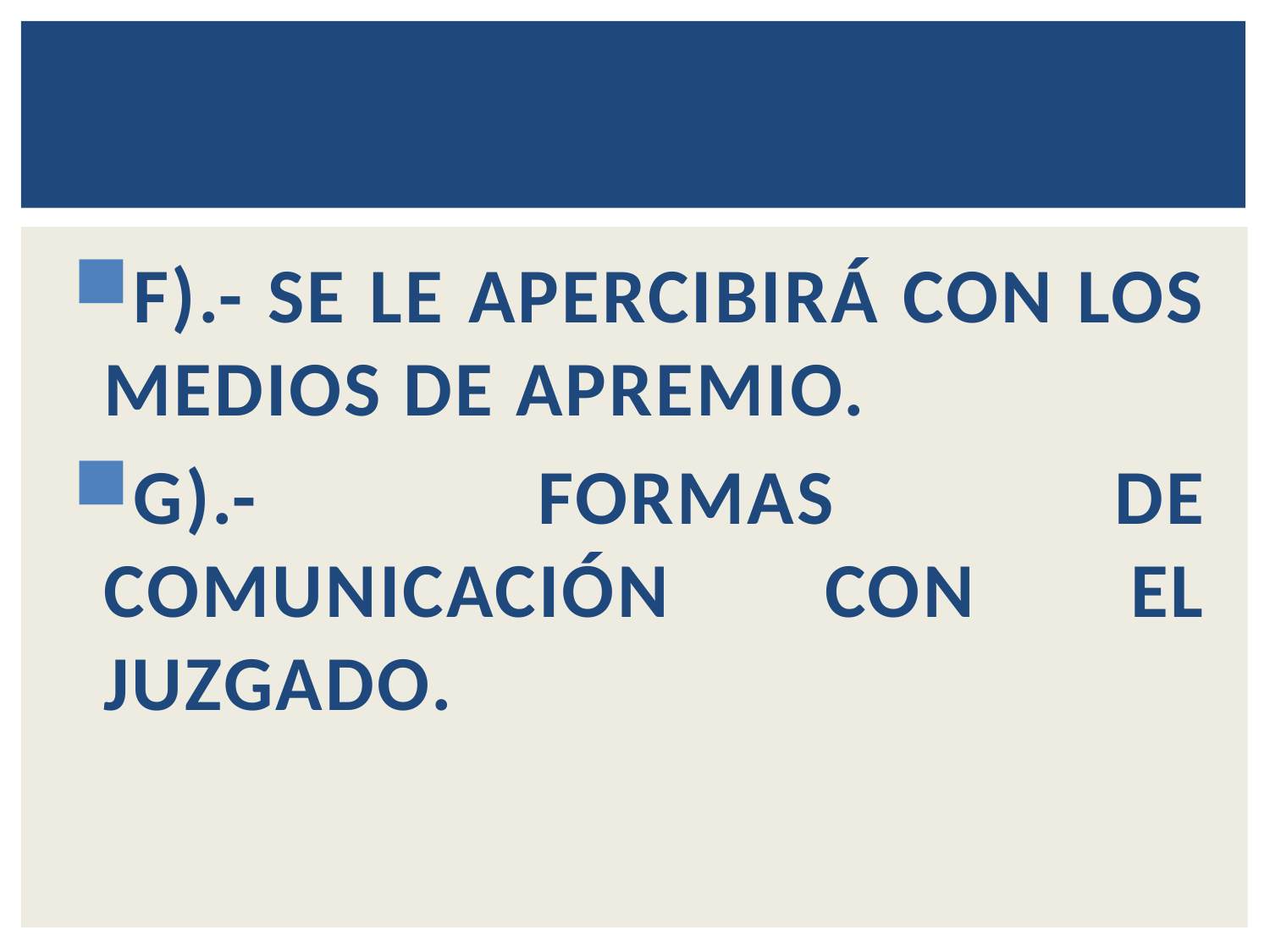

#
F).- SE LE APERCIBIRÁ CON LOS MEDIOS DE APREMIO.
G).- FORMAS DE COMUNICACIÓN CON EL JUZGADO.